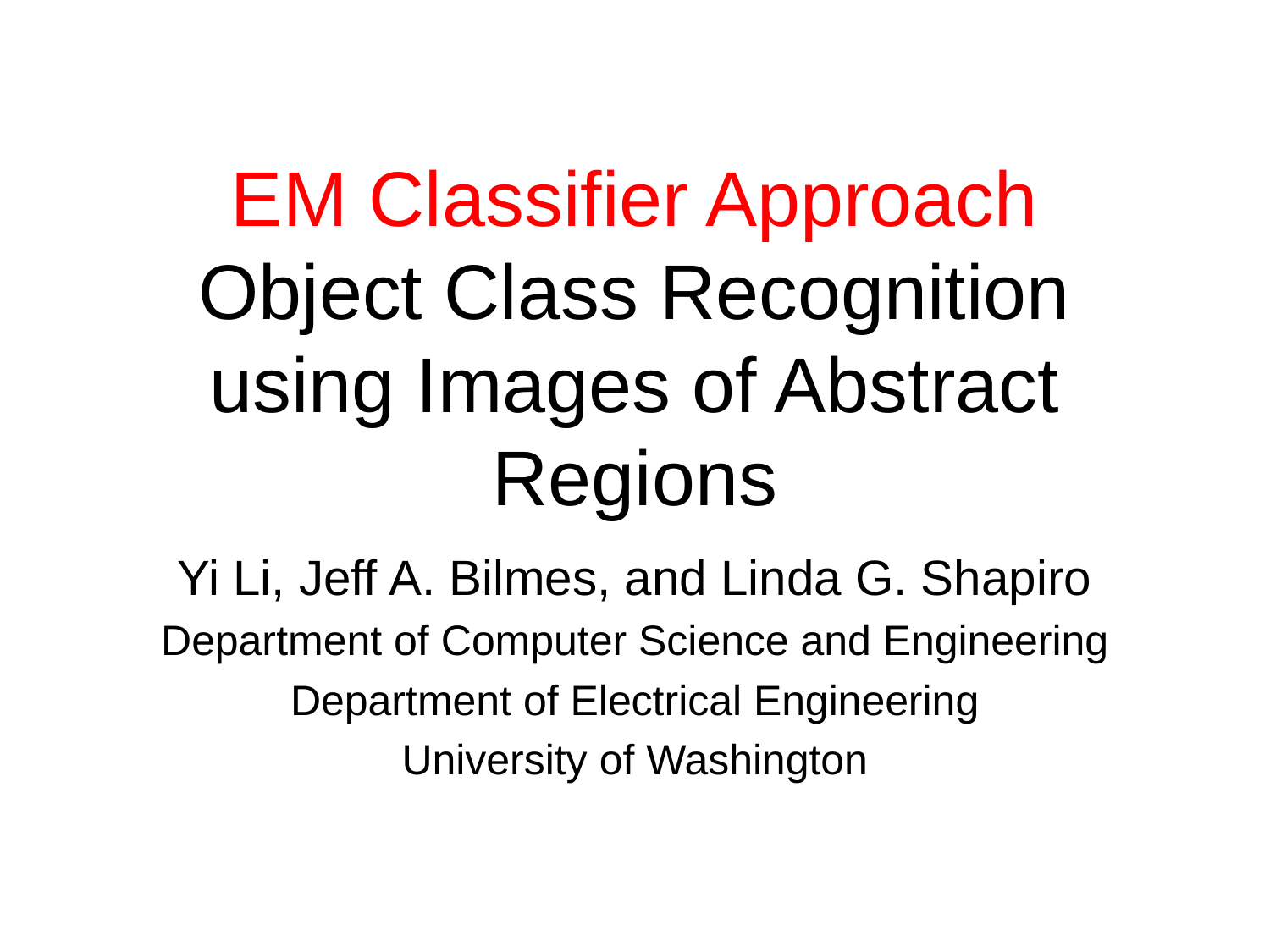

# EM Classifier Approach Object Class Recognition using Images of Abstract Regions
Yi Li, Jeff A. Bilmes, and Linda G. Shapiro
Department of Computer Science and Engineering
Department of Electrical Engineering
University of Washington